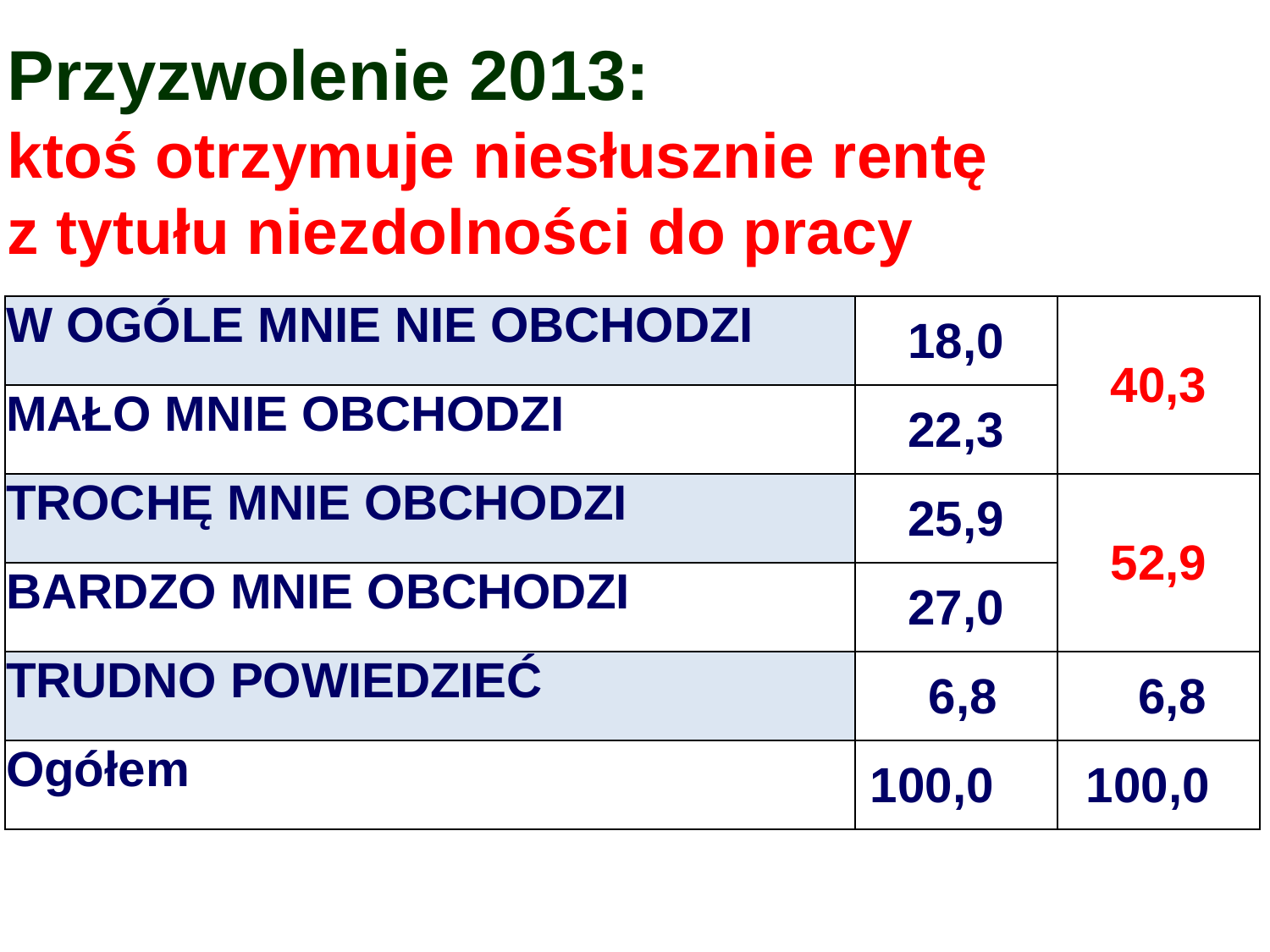

Przyzwolenie 2013:
ktoś otrzymuje niesłusznie rentę
z tytułu niezdolności do pracy
| W OGÓLE MNIE NIE OBCHODZI | 18,0 | 40,3 |
| --- | --- | --- |
| MAŁO MNIE OBCHODZI | 22,3 |  |
| TROCHĘ MNIE OBCHODZI | 25,9 | 52,9 |
| BARDZO MNIE OBCHODZI | 27,0 |  |
| TRUDNO POWIEDZIEĆ | 6,8 | 6,8 |
| Ogółem | 100,0 | 100,0 |